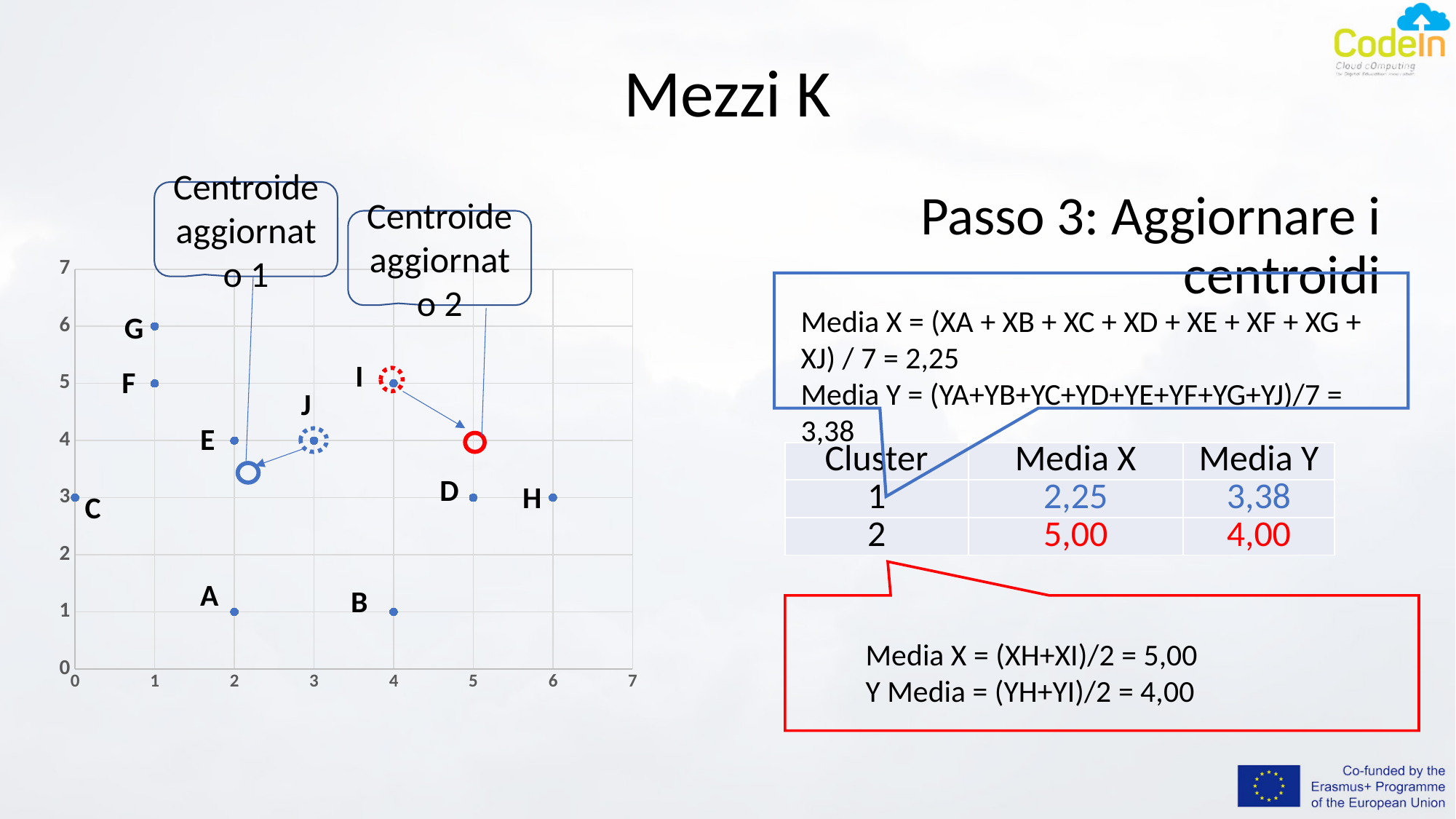

# Mezzi K
Centroide aggiornato 1
Passo 3: Aggiornare i centroidi

Centroide aggiornato 2

### Chart

| Category | Y |
|---|---|
Media X = (XA + XB + XC + XD + XE + XF + XG + XJ) / 7 = 2,25
Media Y = (YA+YB+YC+YD+YE+YF+YG+YJ)/7 = 3,38

G
I
F

J
E

| Cluster | Media X | Media Y |
| --- | --- | --- |
| 1 | 2,25 | 3,38 |
| 2 | 5,00 | 4,00 |

D
H
C
A
B

Media X = (XH+XI)/2 = 5,00
Y Media = (YH+YI)/2 = 4,00